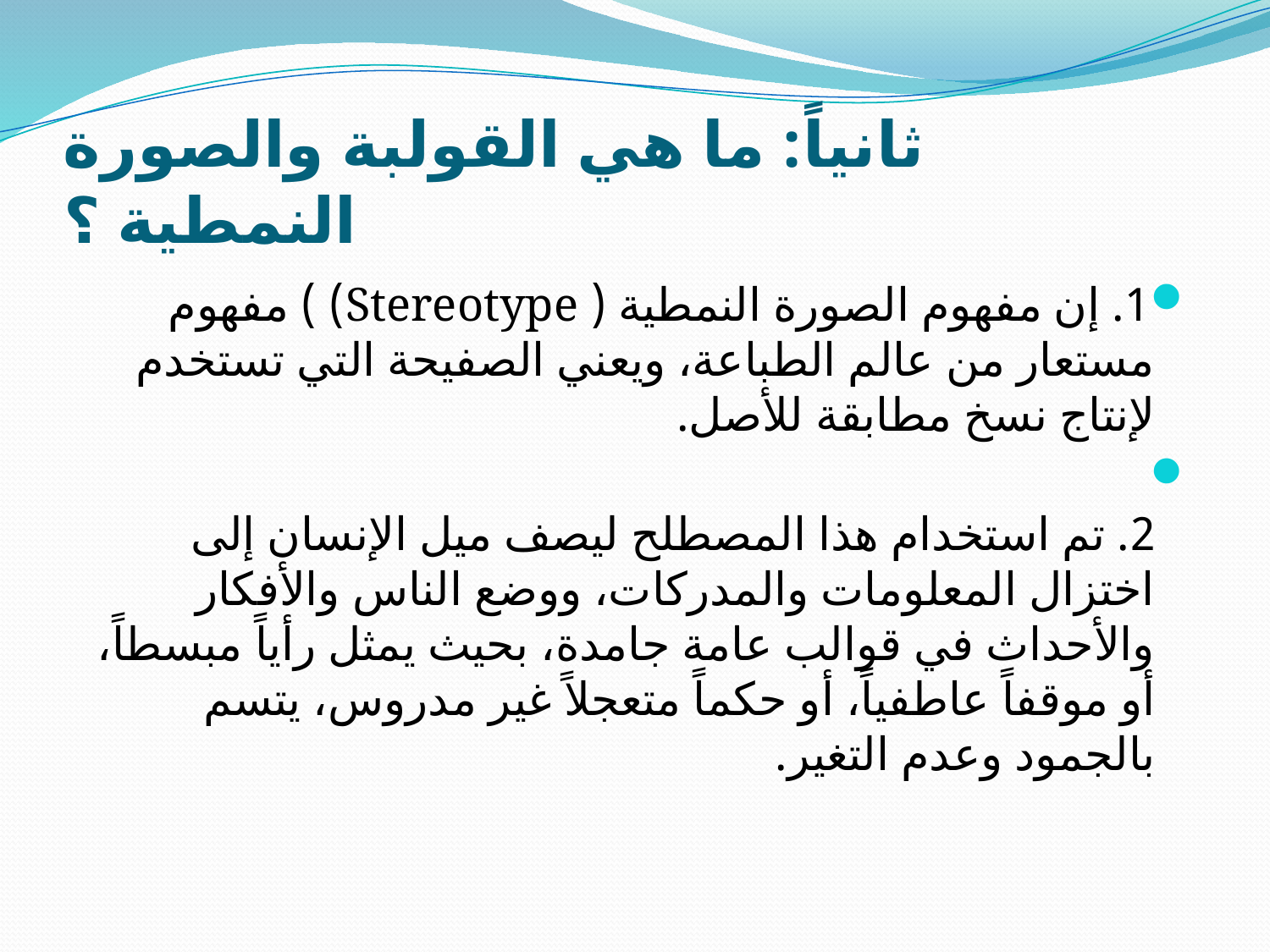

# ثانياً: ما هي القولبة والصورة النمطية ؟
1. إن مفهوم الصورة النمطية ( Stereotype) ) مفهوم مستعار من عالم الطباعة، ويعني الصفيحة التي تستخدم لإنتاج نسخ مطابقة للأصل.
2. تم استخدام هذا المصطلح ليصف ميل الإنسان إلى اختزال المعلومات والمدركات، ووضع الناس والأفكار والأحداث في قوالب عامة جامدة، بحيث يمثل رأياً مبسطاً، أو موقفاً عاطفياً، أو حكماً متعجلاً غير مدروس، يتسم بالجمود وعدم التغير.